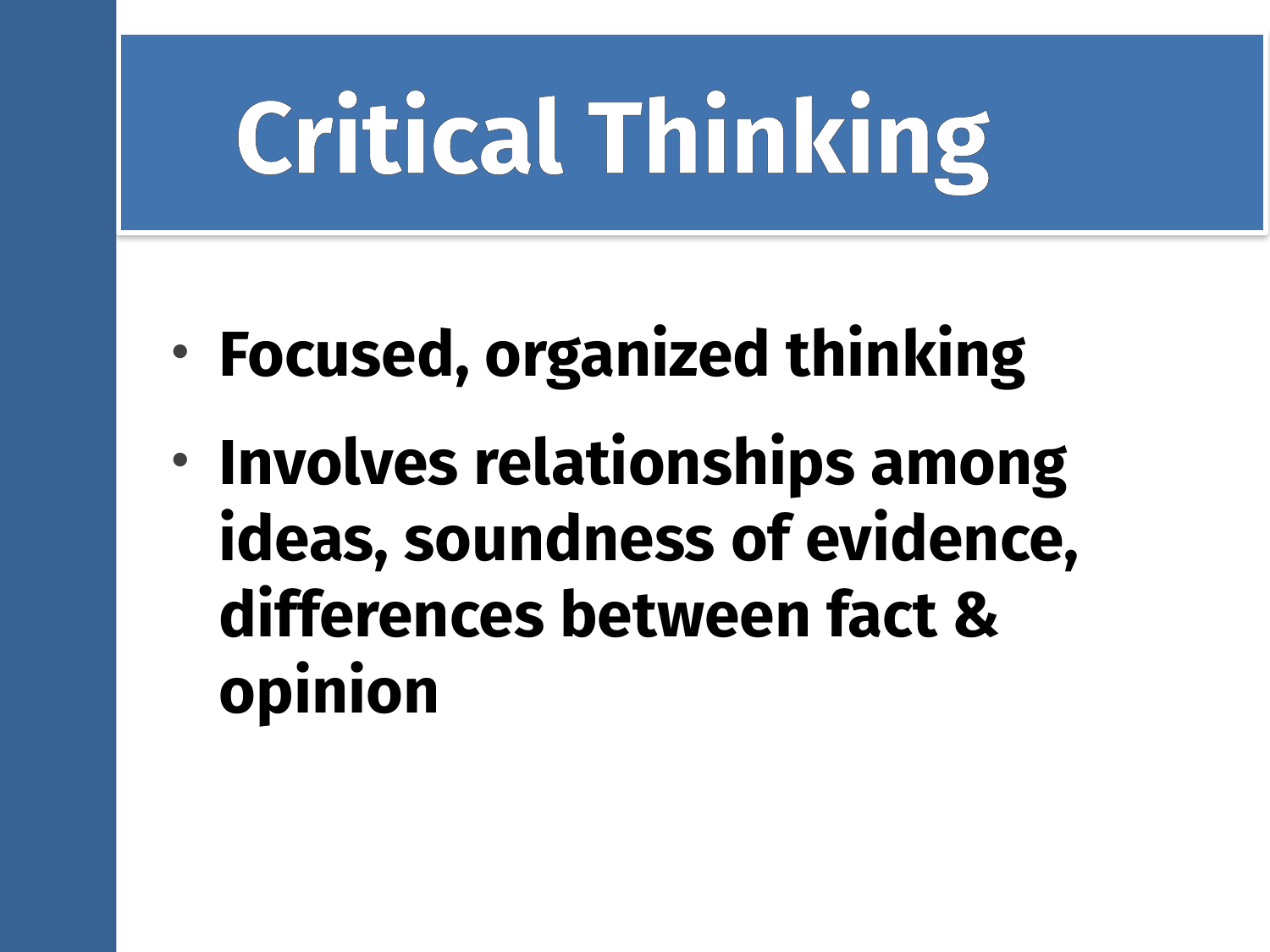

# Critical Thinking
Focused, organized thinking
Involves relationships among ideas, soundness of evidence, differences between fact & opinion